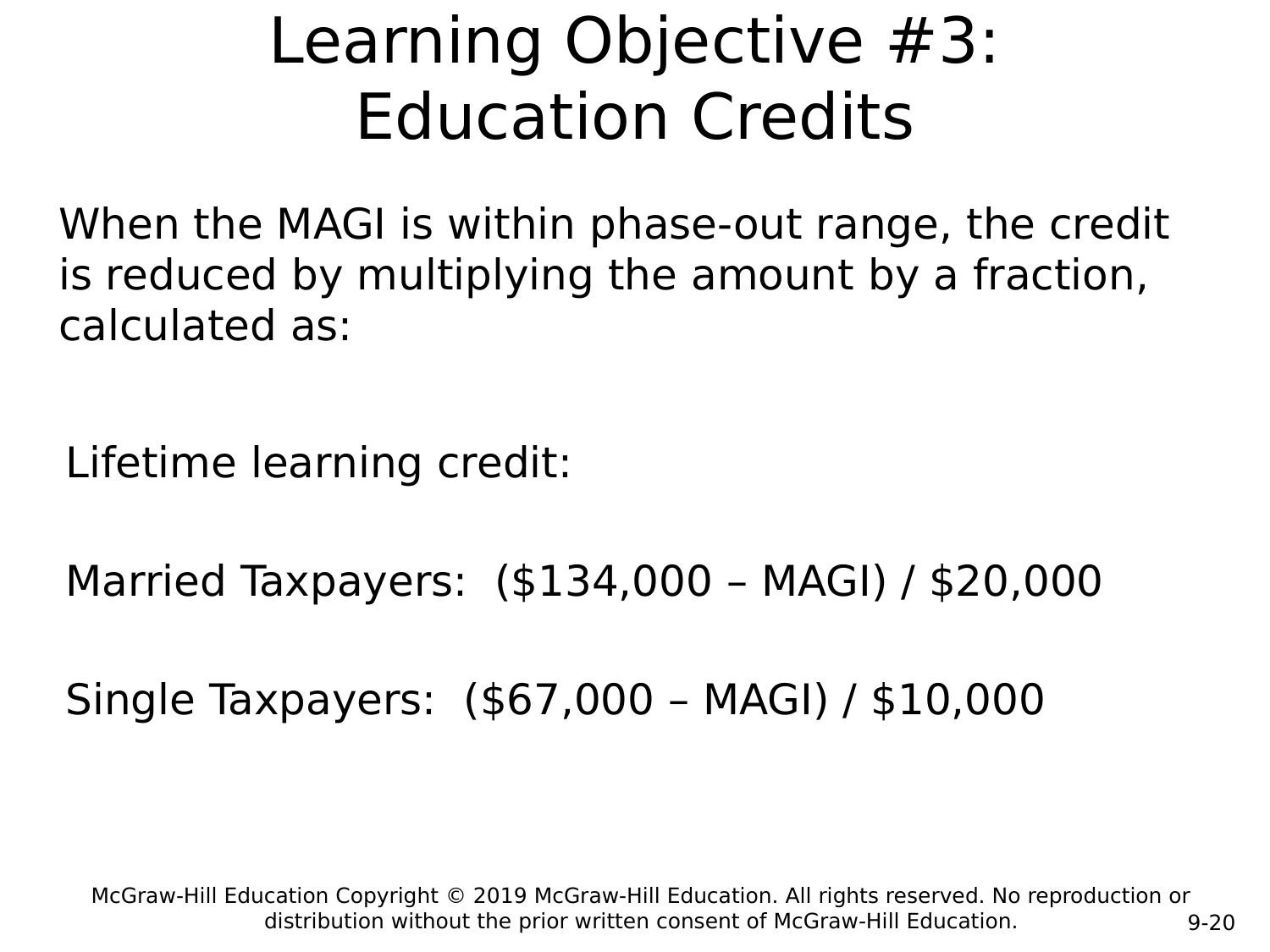

# Learning Objective #3: Education Credits
When the MAGI is within phase-out range, the credit is reduced by multiplying the amount by a fraction, calculated as:
Lifetime learning credit:

Married Taxpayers:  ($134,000 – MAGI) / $20,000

Single Taxpayers:  ($67,000 – MAGI) / $10,000
McGraw-Hill Education Copyright © 2019 McGraw-Hill Education. All rights reserved. No reproduction or distribution without the prior written consent of McGraw-Hill Education.
9-20